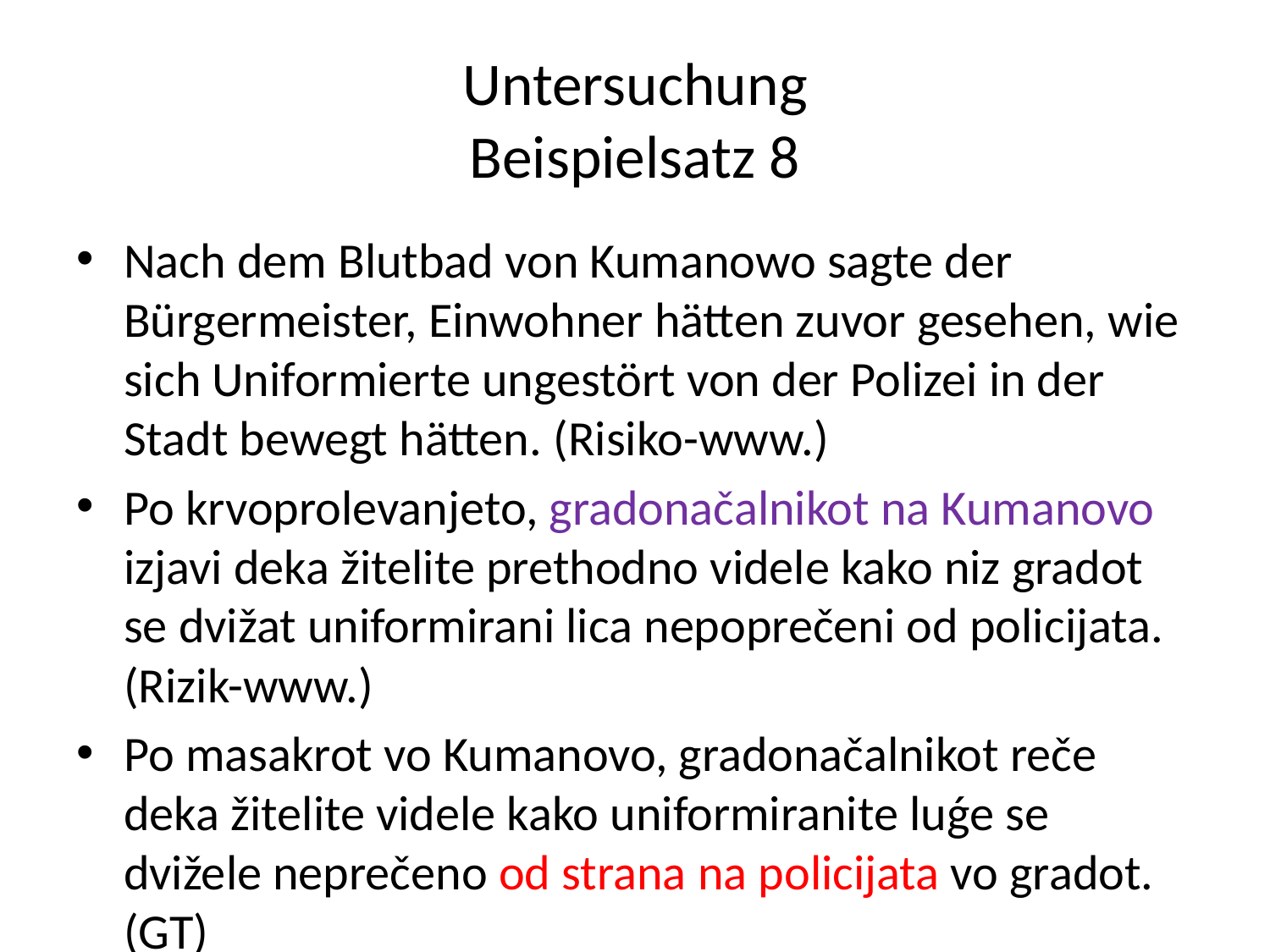

# Untersuchung Beispielsatz 8
Nach dem Blutbad von Kumanowo sagte der Bürgermeister, Einwohner hätten zuvor gesehen, wie sich Uniformierte ungestört von der Polizei in der Stadt bewegt hätten. (Risiko-www.)
Po krvoprolevanjeto, gradonačalnikot na Kumanovo izjavi deka žitelite prethodno videle kako niz gradot se dvižat uniformirani lica nepoprečeni od policijata. (Rizik-www.)
Po masakrot vo Kumanovo, gradonačalnikot reče deka žitelite videle kako uniformiranite luǵe se dvižele neprečeno od strana na policijata vo gradot. (GT)